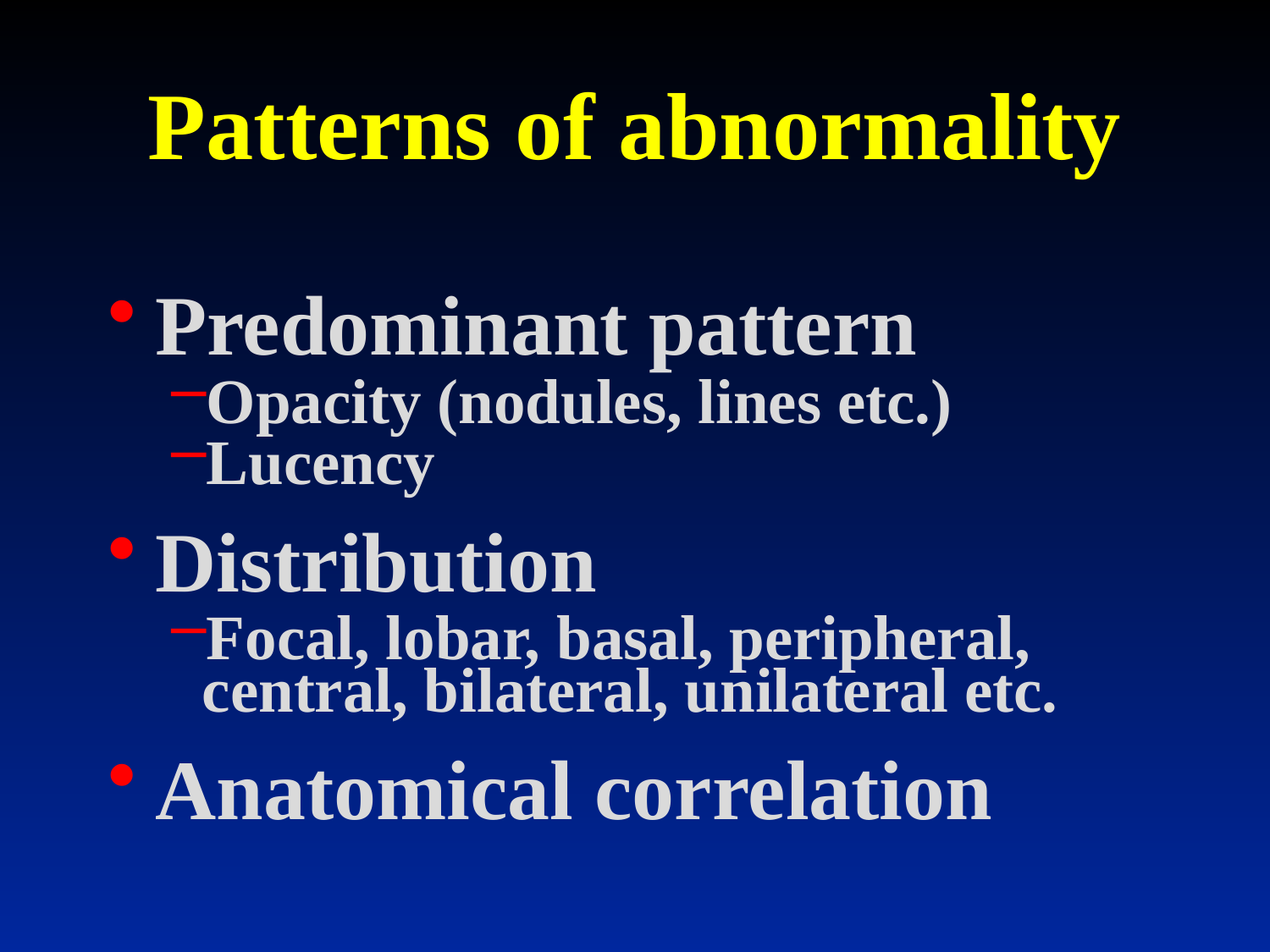

# Patterns of abnormality
Predominant pattern
Opacity (nodules, lines etc.)
Lucency
Distribution
Focal, lobar, basal, peripheral, central, bilateral, unilateral etc.
Anatomical correlation